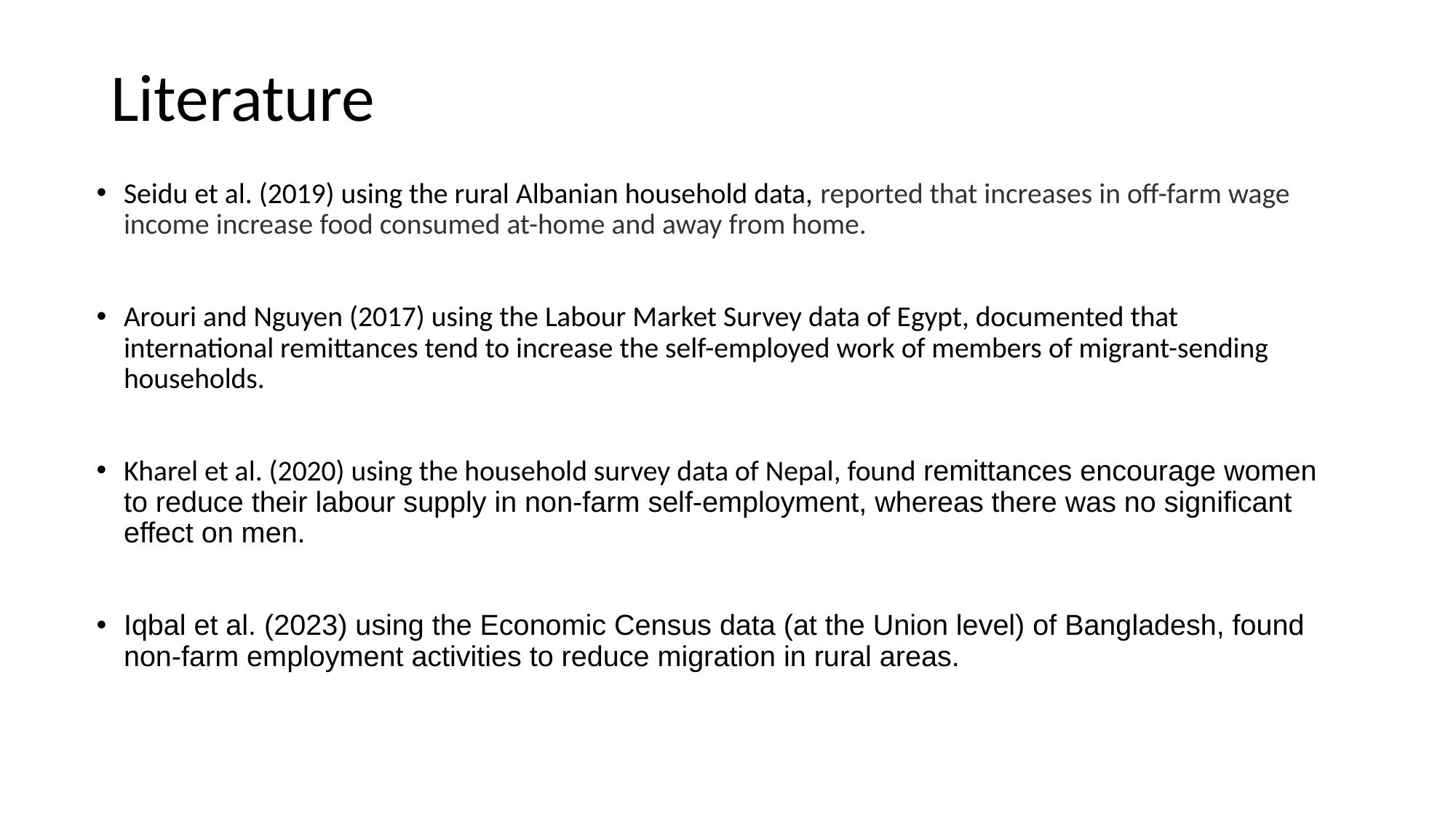

# Literature
Seidu et al. (2019) using the rural Albanian household data, reported that increases in off-farm wage income increase food consumed at-home and away from home.

Arouri and Nguyen (2017) using the Labour Market Survey data of Egypt, documented that international remittances tend to increase the self-employed work of members of migrant-sending households.

Kharel et al. (2020) using the household survey data of Nepal, found remittances encourage women to reduce their labour supply in non-farm self-employment, whereas there was no significant effect on men.

Iqbal et al. (2023) using the Economic Census data (at the Union level) of Bangladesh, found non-farm employment activities to reduce migration in rural areas.